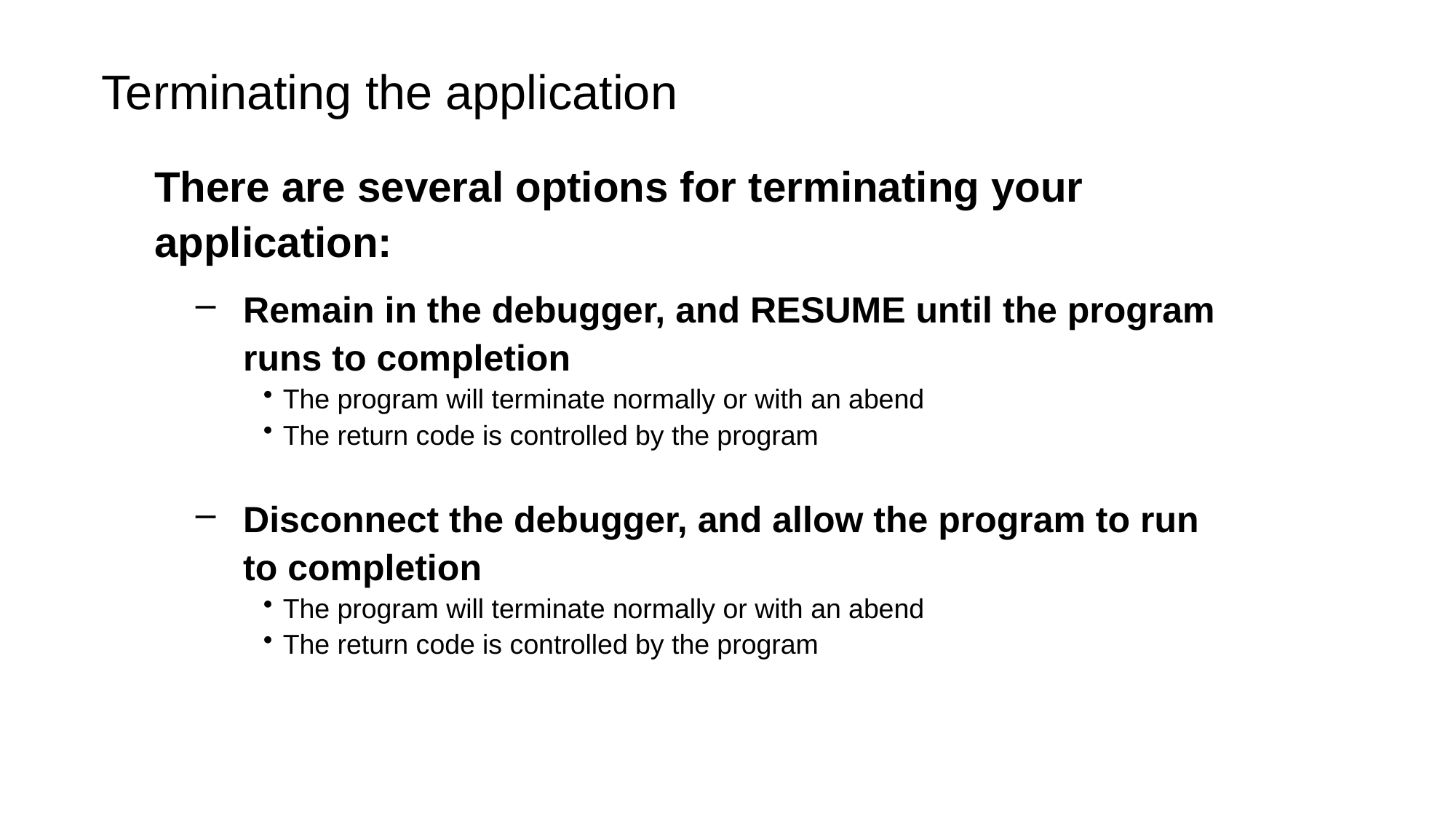

# Terminating the application
There are several options for terminating your application:

Remain in the debugger, and RESUME until the program runs to completion
The program will terminate normally or with an abend
The return code is controlled by the program

Disconnect the debugger, and allow the program to run to completion
The program will terminate normally or with an abend
The return code is controlled by the program